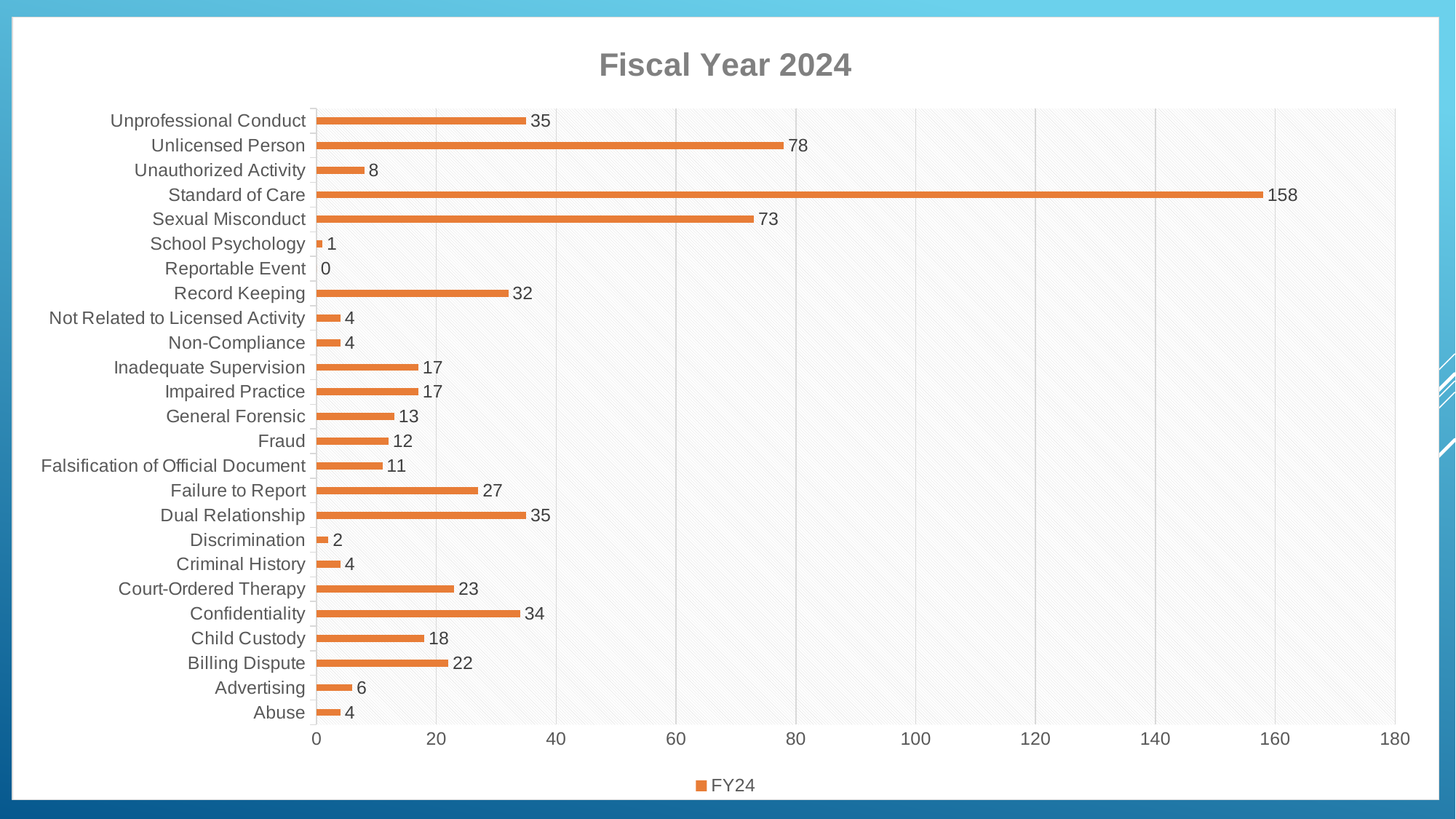

### Chart: Fiscal Year 2024

| Category | FY24 |
|---|---|
| Abuse | 4.0 |
| Advertising | 6.0 |
| Billing Dispute | 22.0 |
| Child Custody | 18.0 |
| Confidentiality | 34.0 |
| Court-Ordered Therapy | 23.0 |
| Criminal History | 4.0 |
| Discrimination | 2.0 |
| Dual Relationship | 35.0 |
| Failure to Report | 27.0 |
| Falsification of Official Document | 11.0 |
| Fraud | 12.0 |
| General Forensic | 13.0 |
| Impaired Practice | 17.0 |
| Inadequate Supervision | 17.0 |
| Non-Compliance | 4.0 |
| Not Related to Licensed Activity | 4.0 |
| Record Keeping | 32.0 |
| Reportable Event | 0.0 |
| School Psychology | 1.0 |
| Sexual Misconduct | 73.0 |
| Standard of Care | 158.0 |
| Unauthorized Activity | 8.0 |
| Unlicensed Person | 78.0 |
| Unprofessional Conduct | 35.0 |